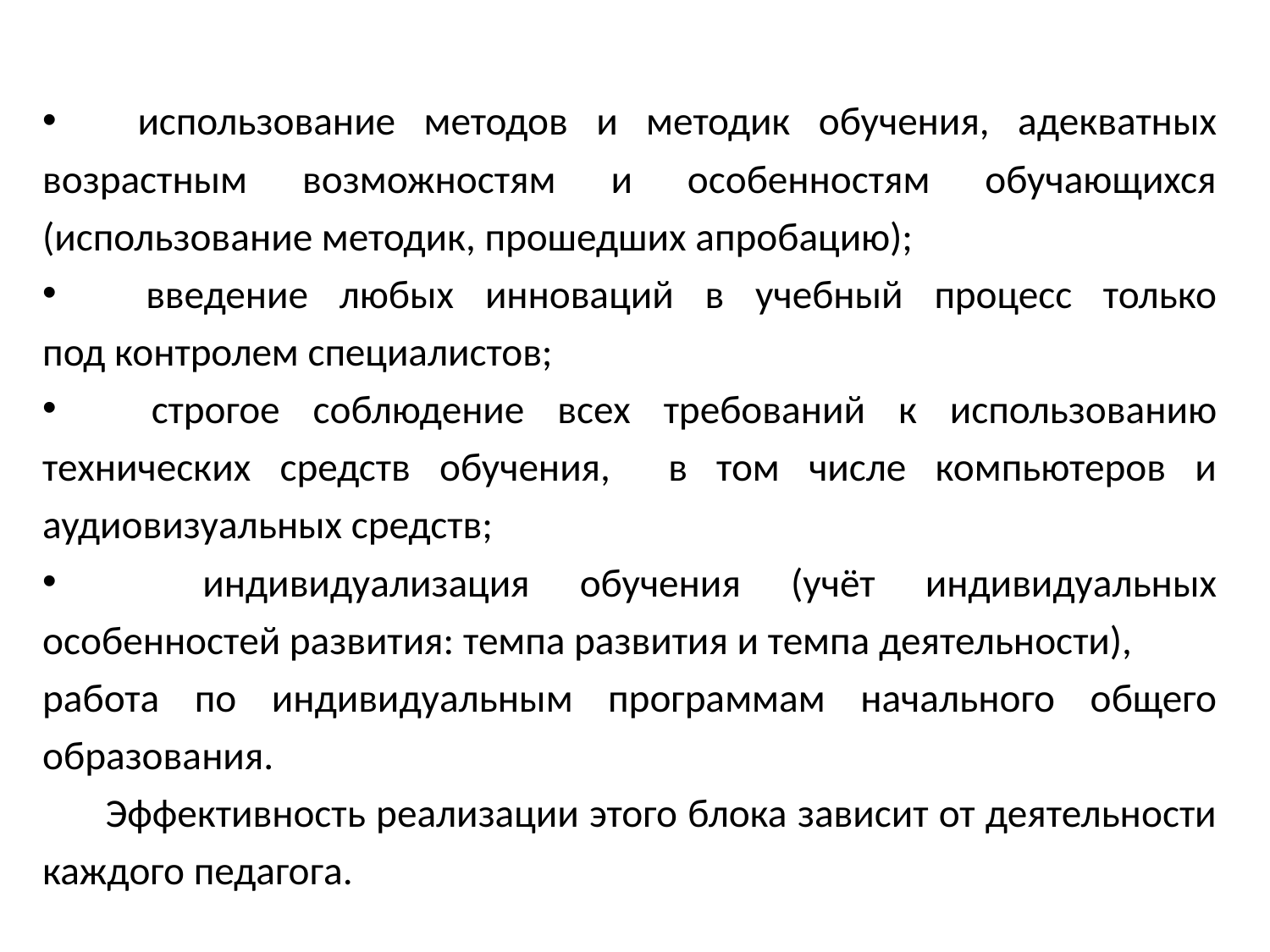

#
   использование методов и методик обучения, адекватных
возрастным возможностям и особенностям обучающихся (использование методик, прошедших апробацию);
   введение любых инноваций в учебный процесс только
под контролем специалистов;
   строгое соблюдение всех требований к использованию
технических средств обучения,  в том числе компьютеров и
аудиовизуальных средств;
   индивидуализация обучения (учёт индивидуальных особенностей развития: темпа развития и темпа деятельности),
работа по индивидуальным программам начального общего образования.
      Эффективность реализации этого блока зависит от деятельности каждого педагога.